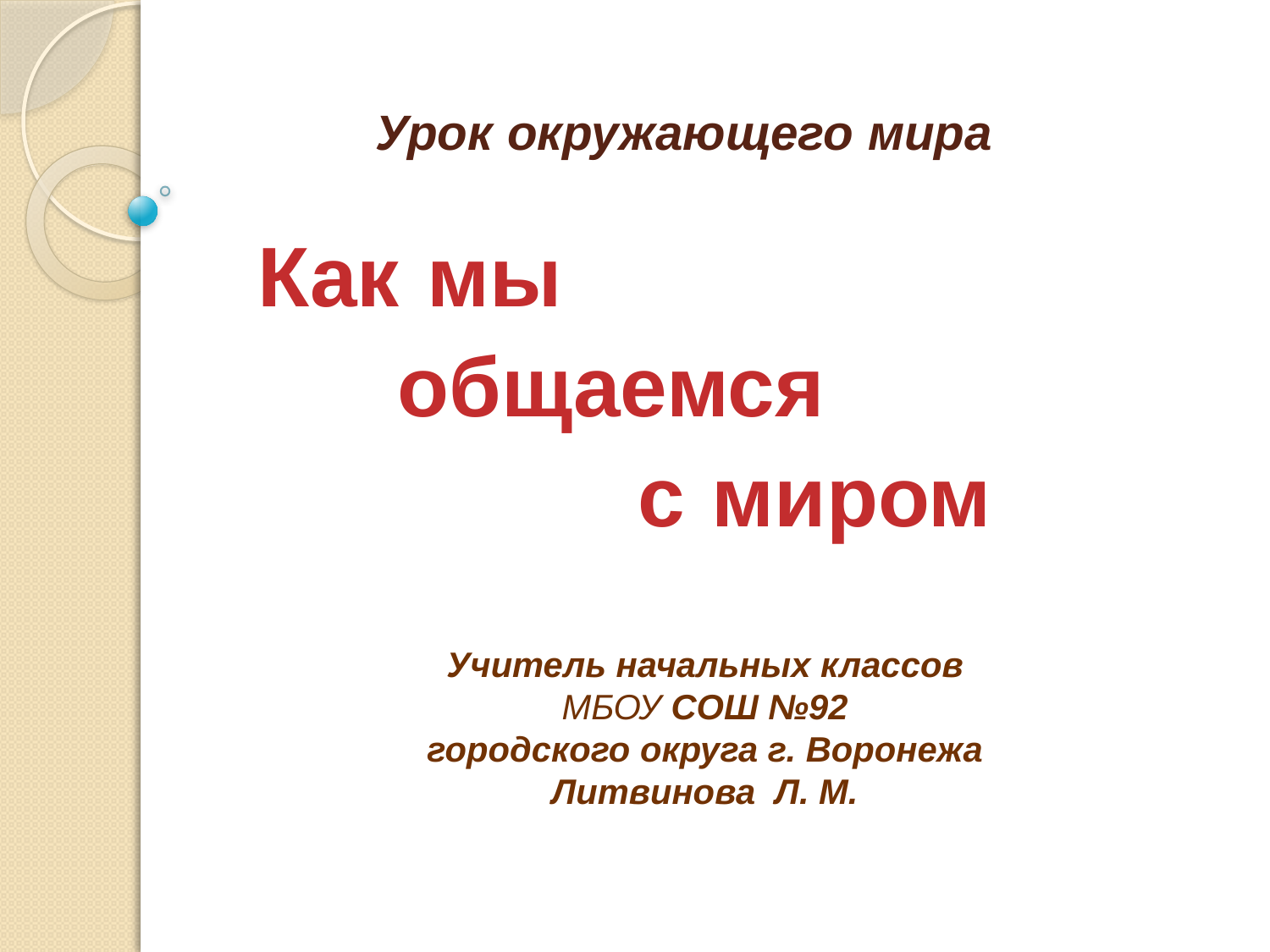

# Урок окружающего мира

Как мы
общаемся
с миром
Учитель начальных классов
МБОУ СОШ №92
городского округа г. Воронежа
Литвинова  Л. М.